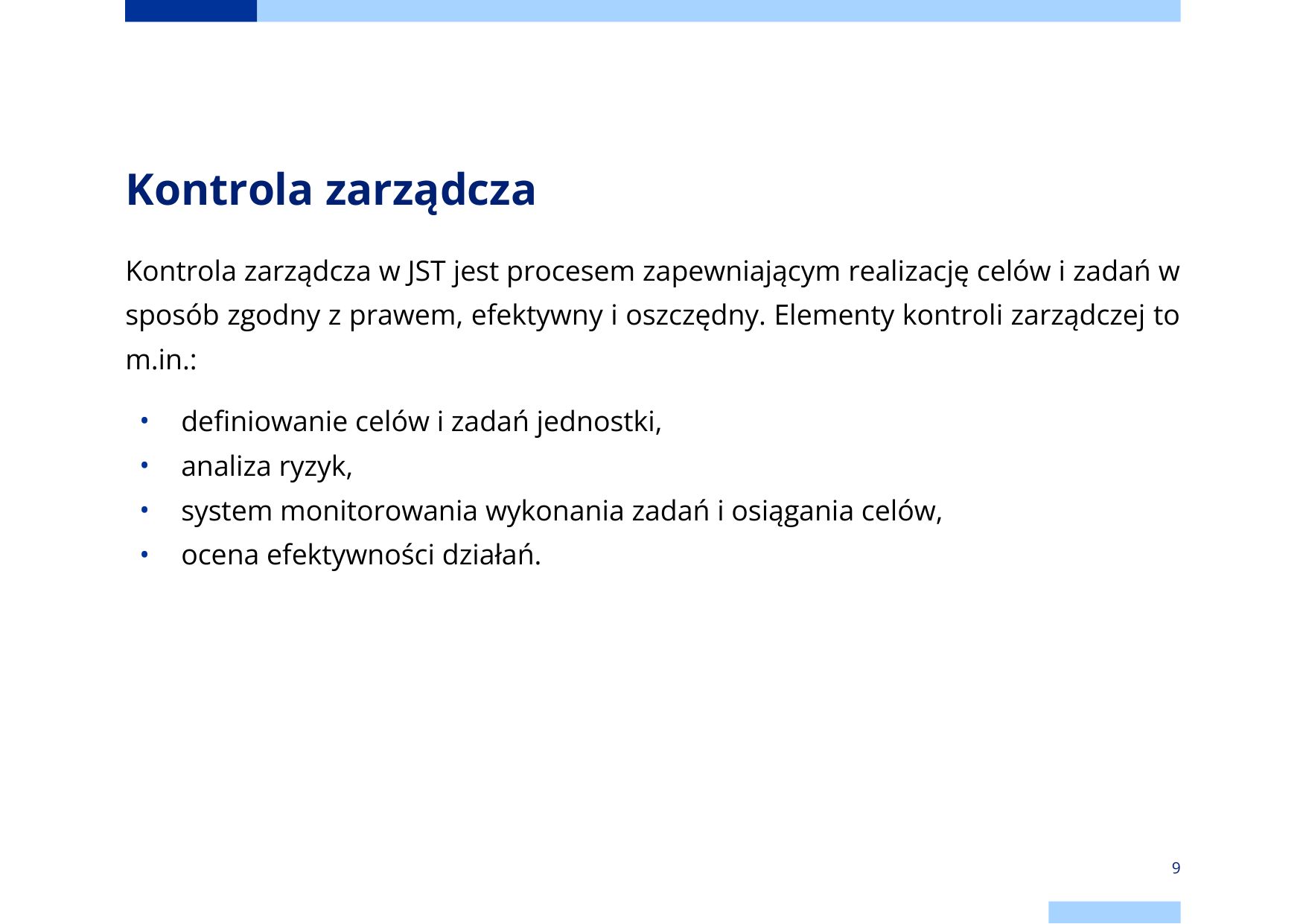

# Kontrola zarządcza
Kontrola zarządcza w JST jest procesem zapewniającym realizację celów i zadań w sposób zgodny z prawem, efektywny i oszczędny. Elementy kontroli zarządczej to m.in.:
definiowanie celów i zadań jednostki,
analiza ryzyk,
system monitorowania wykonania zadań i osiągania celów,
ocena efektywności działań.

9